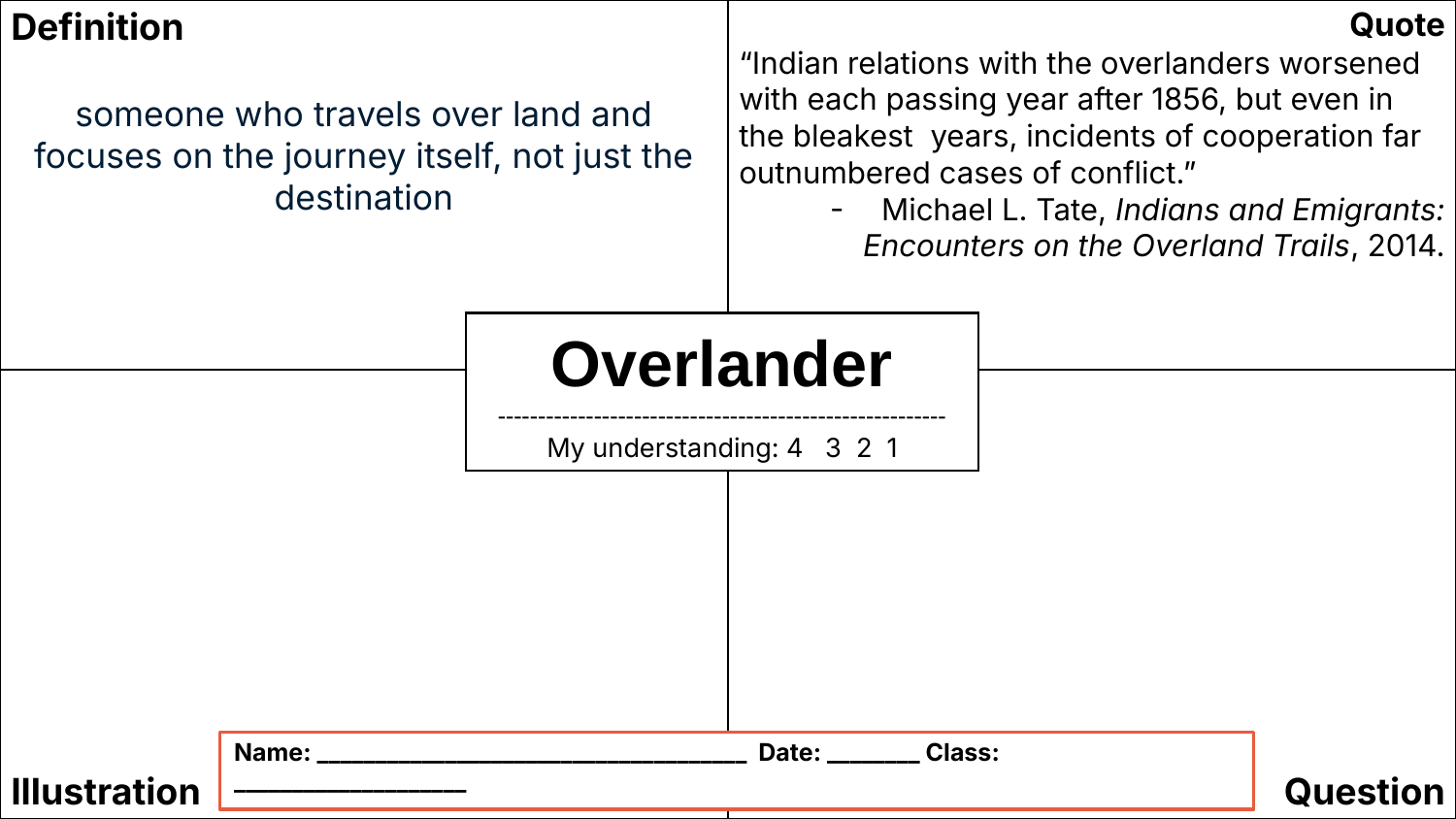

| Definition someone who travels over land and focuses on the journey itself, not just the destination | Quote “Indian relations with the overlanders worsened with each passing year after 1856, but even in the bleakest years, incidents of cooperation far outnumbered cases of conflict.” Michael L. Tate, Indians and Emigrants: Encounters on the Overland Trails, 2014. |
| --- | --- |
| Illustration | Question |
Overlander
--------------------------------------------------------
My understanding: 4   3  2  1
Name: _____________________________________  Date: ________ Class: ____________________